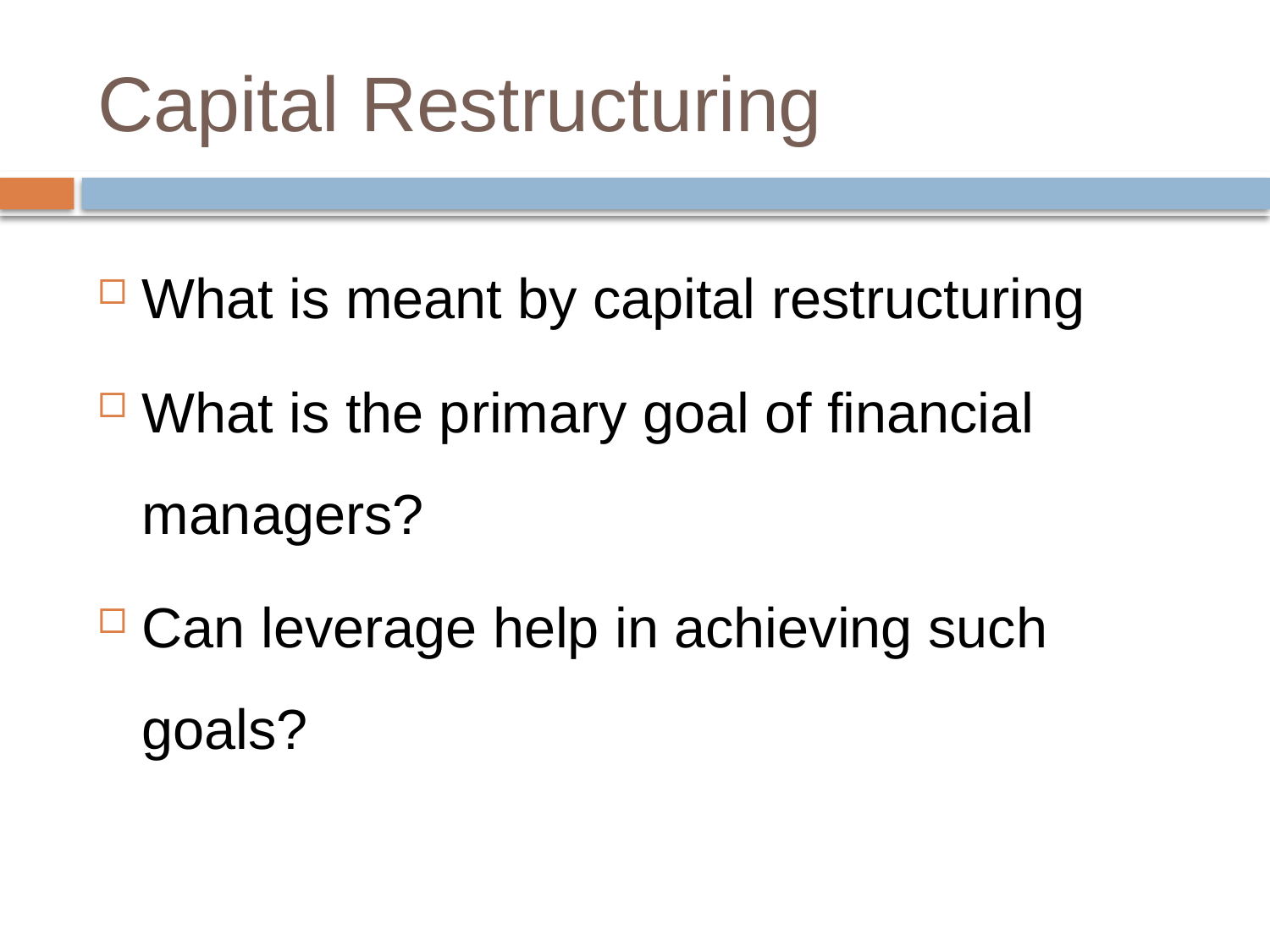

# Capital Restructuring
What is meant by capital restructuring
What is the primary goal of financial managers?
Can leverage help in achieving such goals?